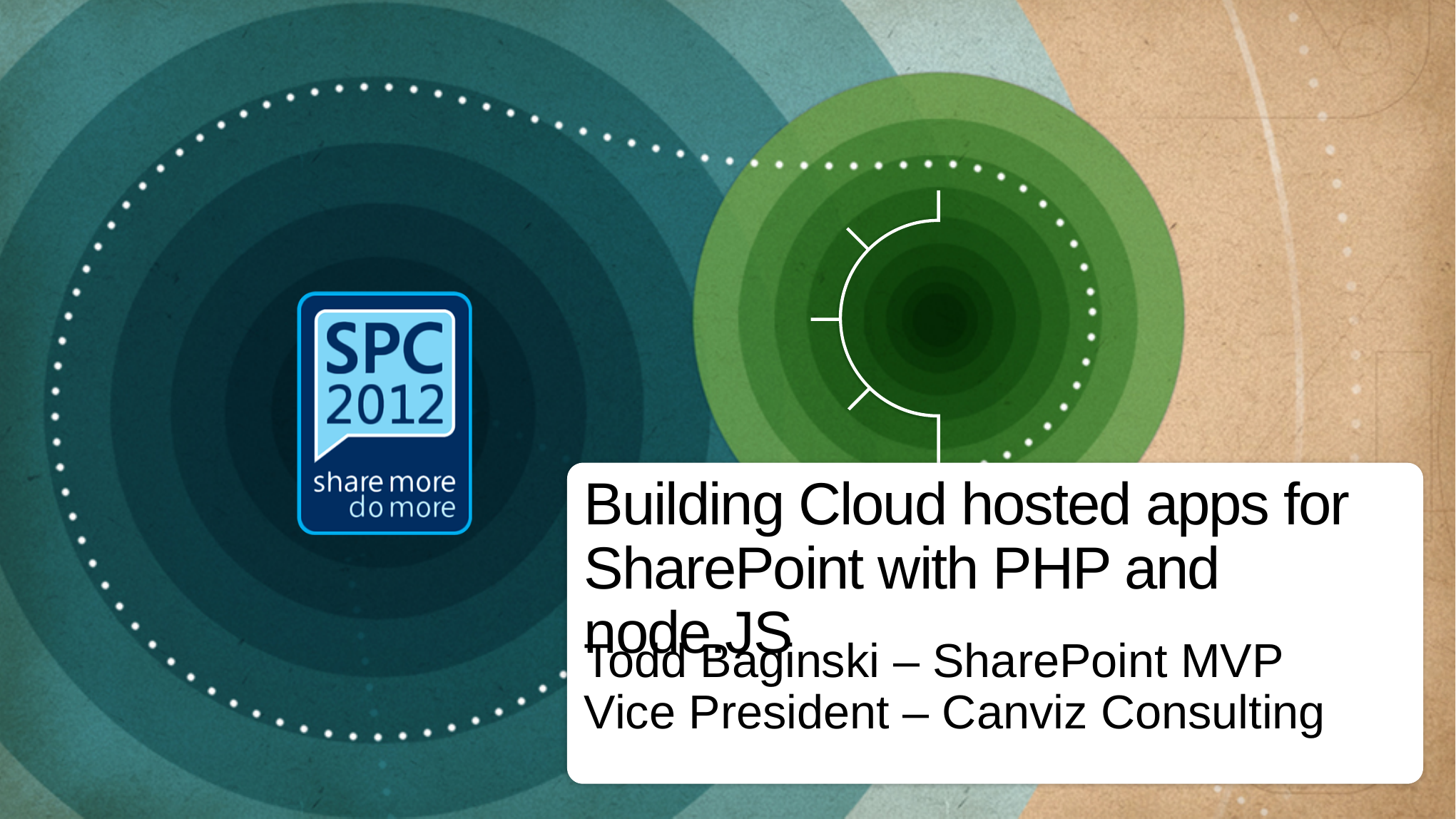

# Building Cloud hosted apps for SharePoint with PHP and node.JS
Todd Baginski – SharePoint MVP
Vice President – Canviz Consulting